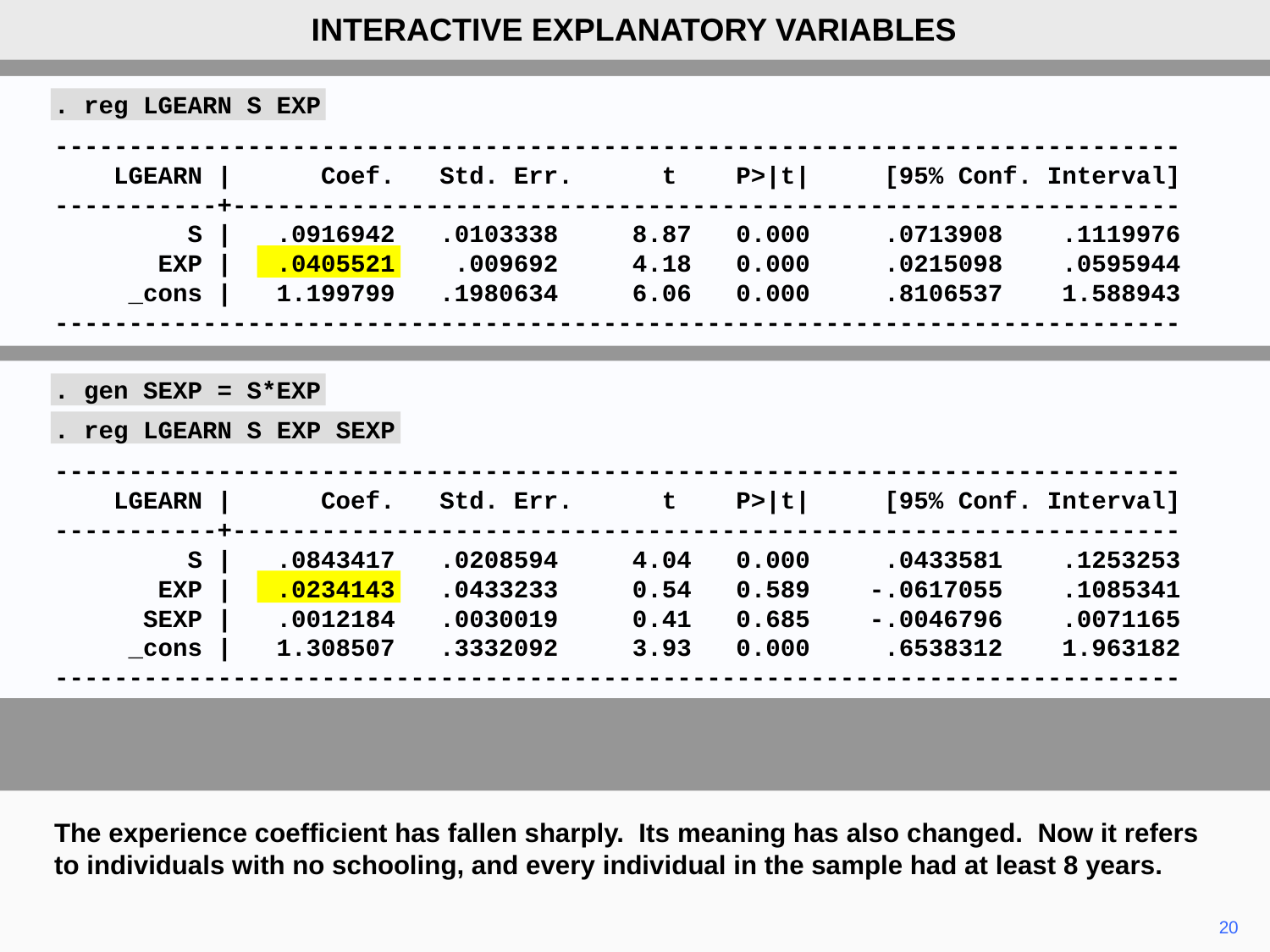

INTERACTIVE EXPLANATORY VARIABLES

. reg LGEARN S EXP
----------------------------------------------------------------------------
    LGEARN |      Coef.   Std. Err.      t    P>|t|     [95% Conf. Interval]
-----------+----------------------------------------------------------------
         S |   .0916942   .0103338     8.87   0.000     .0713908    .1119976
       EXP |   .0405521    .009692     4.18   0.000     .0215098    .0595944
     _cons |   1.199799   .1980634     6.06   0.000     .8106537    1.588943
----------------------------------------------------------------------------

. gen SEXP = S*EXP
. reg LGEARN S EXP SEXP
----------------------------------------------------------------------------
    LGEARN |      Coef.   Std. Err.      t    P>|t|     [95% Conf. Interval]
-----------+----------------------------------------------------------------
         S |   .0843417   .0208594     4.04   0.000     .0433581    .1253253
       EXP |   .0234143   .0433233     0.54   0.589    -.0617055    .1085341
      SEXP |   .0012184   .0030019     0.41   0.685    -.0046796    .0071165
     _cons |   1.308507   .3332092     3.93   0.000     .6538312    1.963182
----------------------------------------------------------------------------

The experience coefficient has fallen sharply.  Its meaning has also changed.  Now it refers to individuals with no schooling, and every individual in the sample had at least 8 years.
20